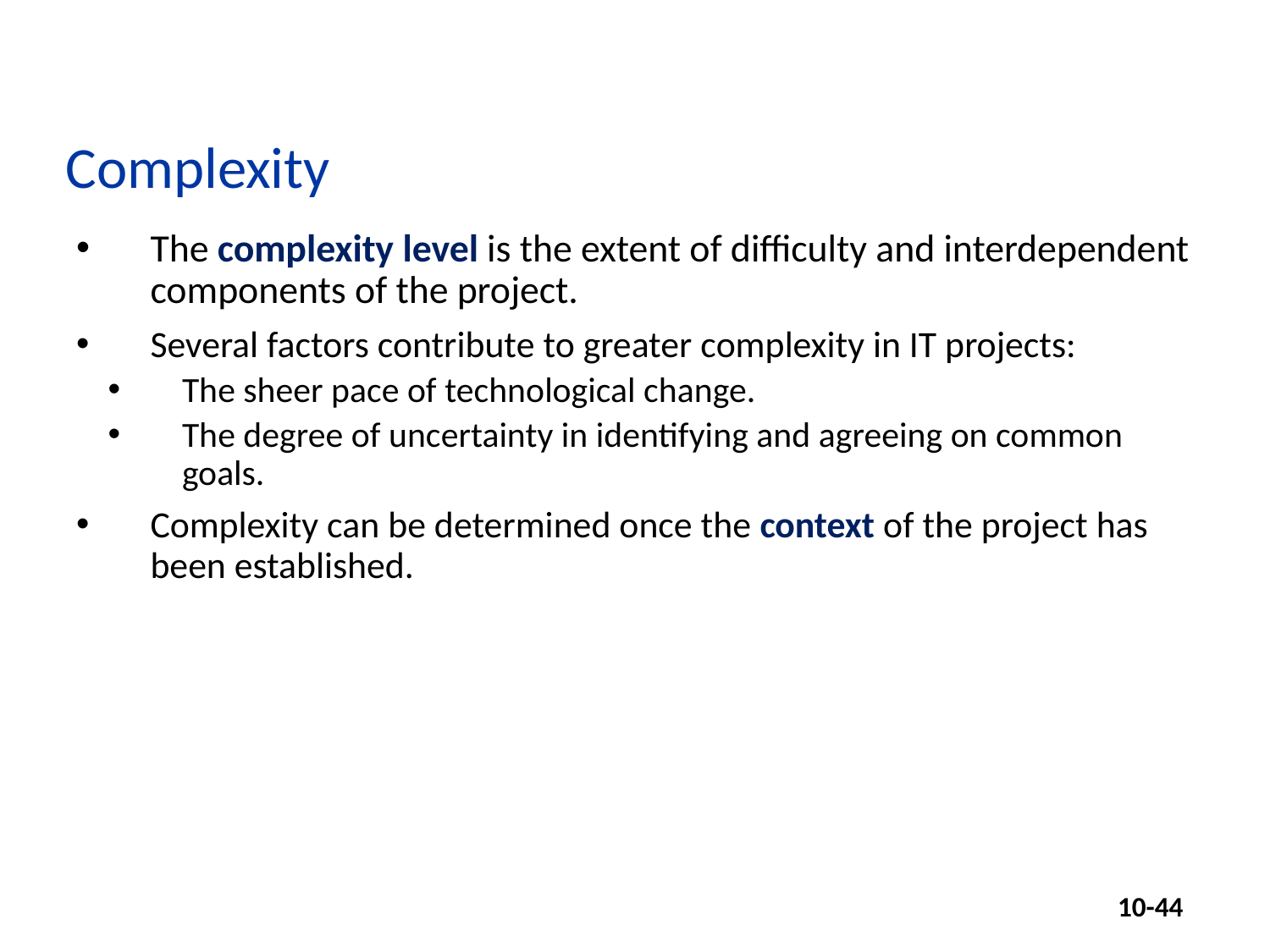

# Complexity
The complexity level is the extent of difficulty and interdependent components of the project.
Several factors contribute to greater complexity in IT projects:
The sheer pace of technological change.
The degree of uncertainty in identifying and agreeing on common goals.
Complexity can be determined once the context of the project has been established.